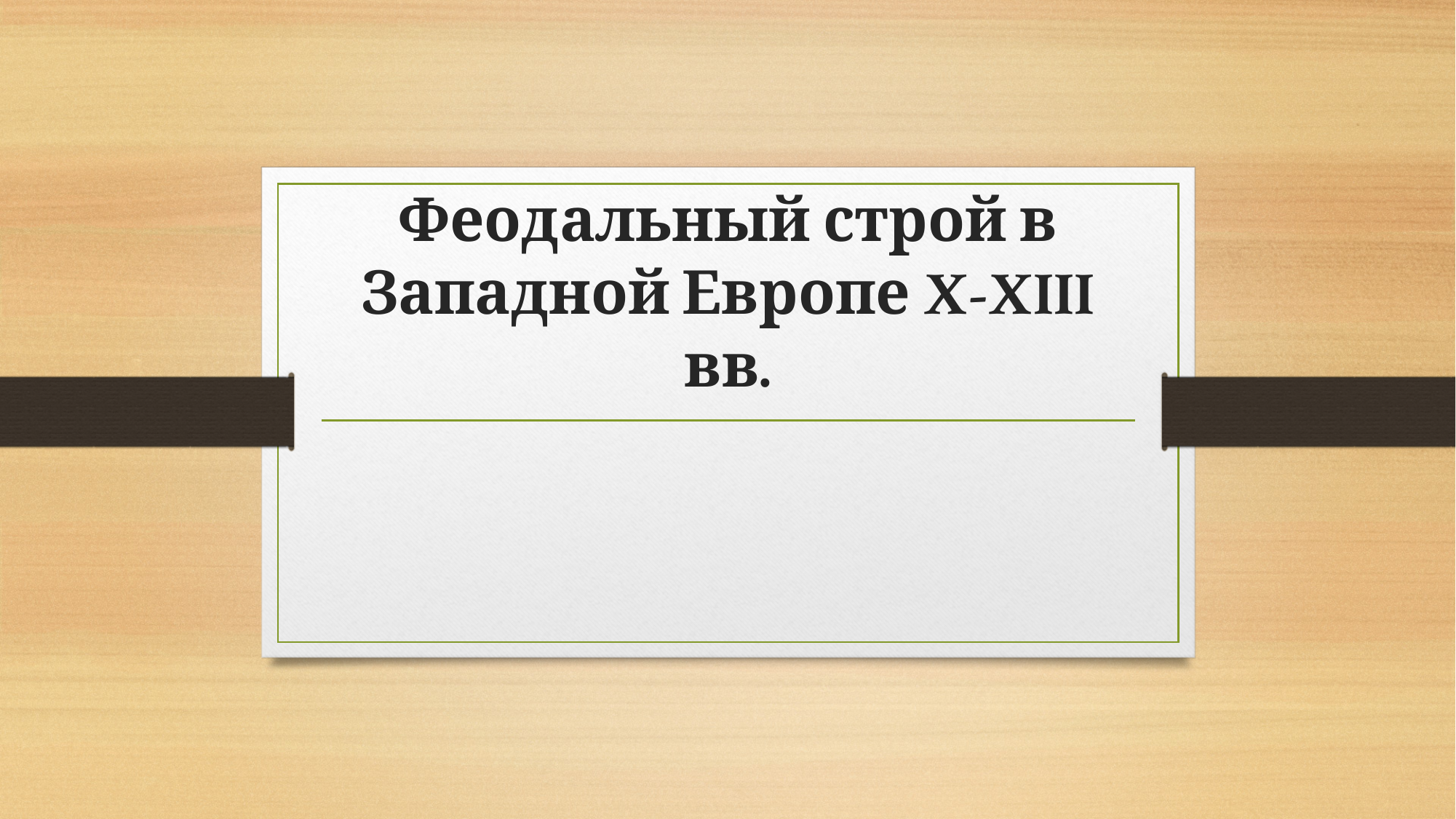

# Феодальный строй в Западной Европе X-XIII вв.